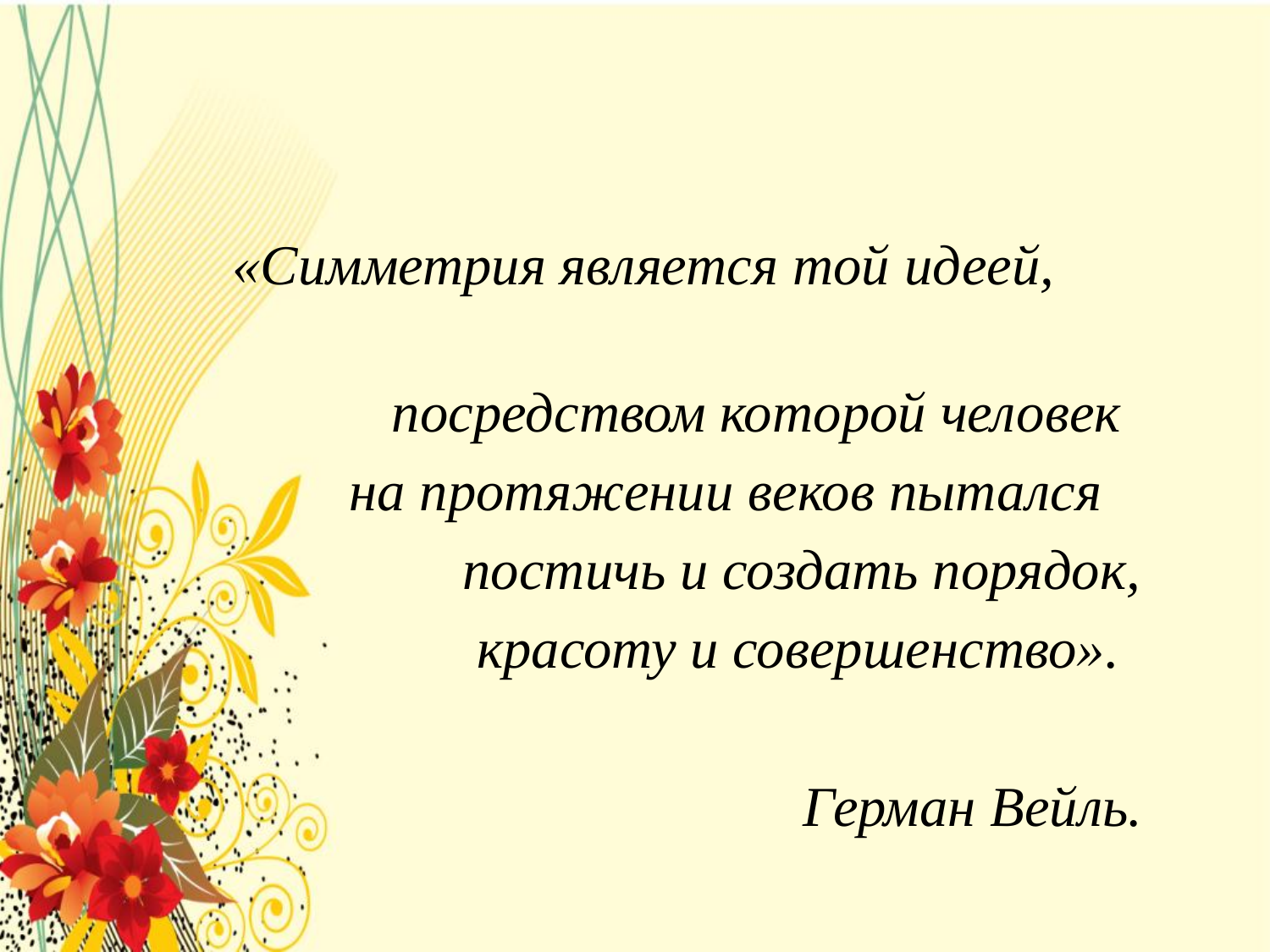

«Симметрия является той идеей,
                      посредством которой человек
                   на протяжении веков пытался
                           постичь и создать порядок,
                            красоту и совершенство».

                                                   Герман Вейль.